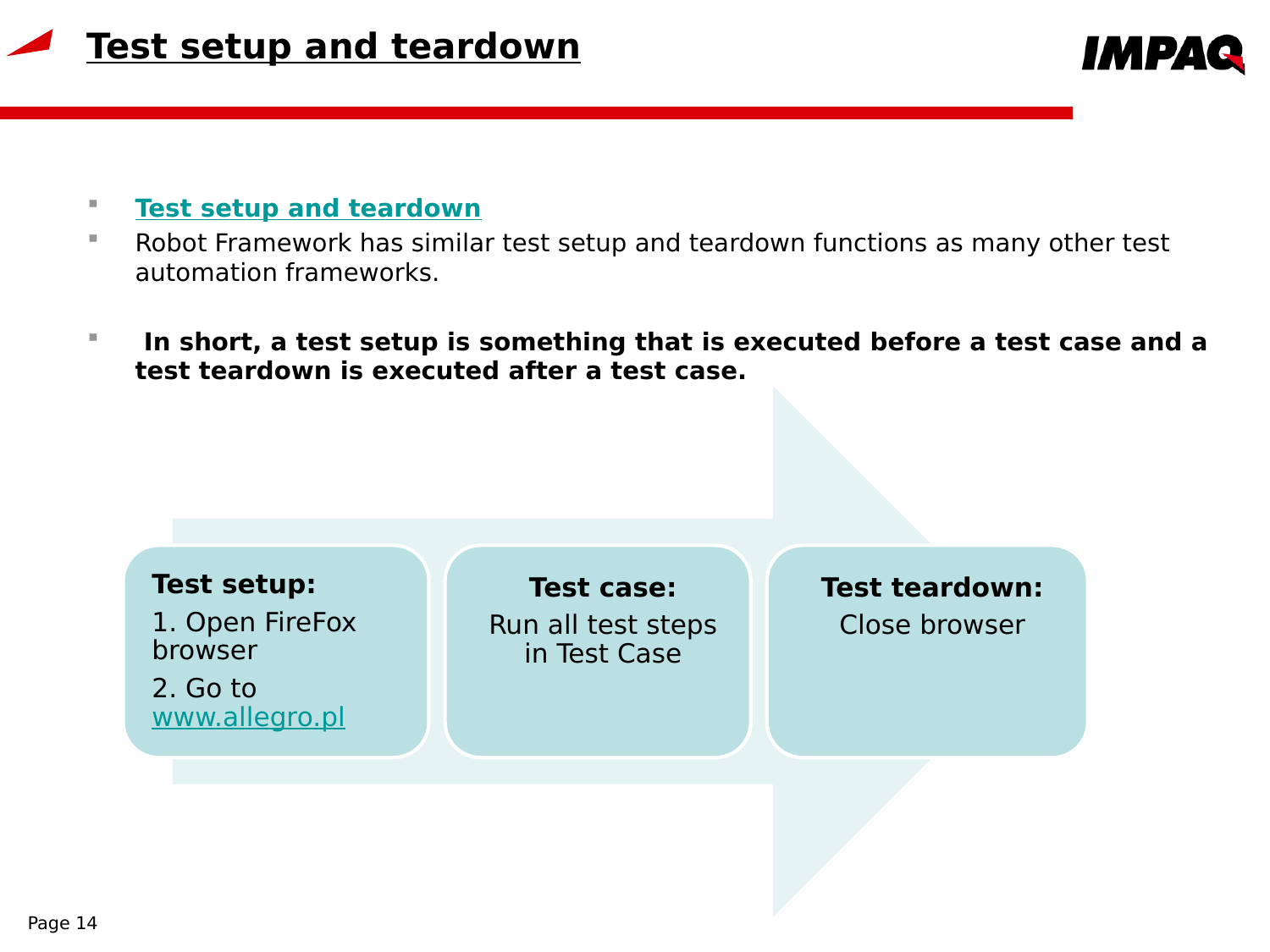

# Test setup and teardown
Test setup and teardown
Robot Framework has similar test setup and teardown functions as many other test automation frameworks.

 In short, a test setup is something that is executed before a test case and a test teardown is executed after a test case.

Test setup:
1. Open FireFox browser
2. Go to www.allegro.pl
Test case:
Run all test steps in Test Case
Test teardown:
Close browser
Page 14